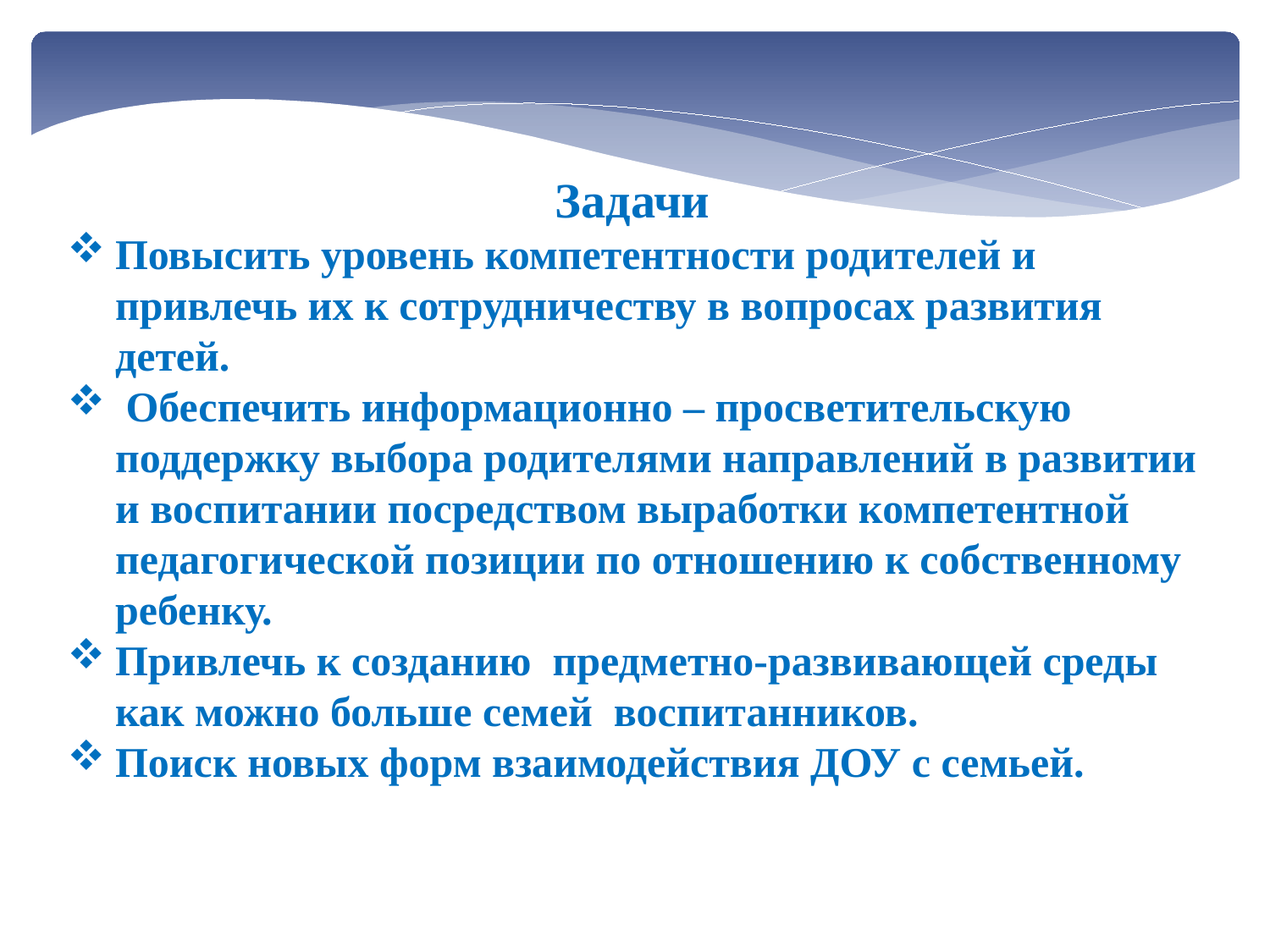

Задачи
Повысить уровень компетентности родителей и привлечь их к сотрудничеству в вопросах развития детей.
 Обеспечить информационно – просветительскую поддержку выбора родителями направлений в развитии и воспитании посредством выработки компетентной педагогической позиции по отношению к собственному ребенку.
Привлечь к созданию  предметно-развивающей среды как можно больше семей  воспитанников.
Поиск новых форм взаимодействия ДОУ с семьей.